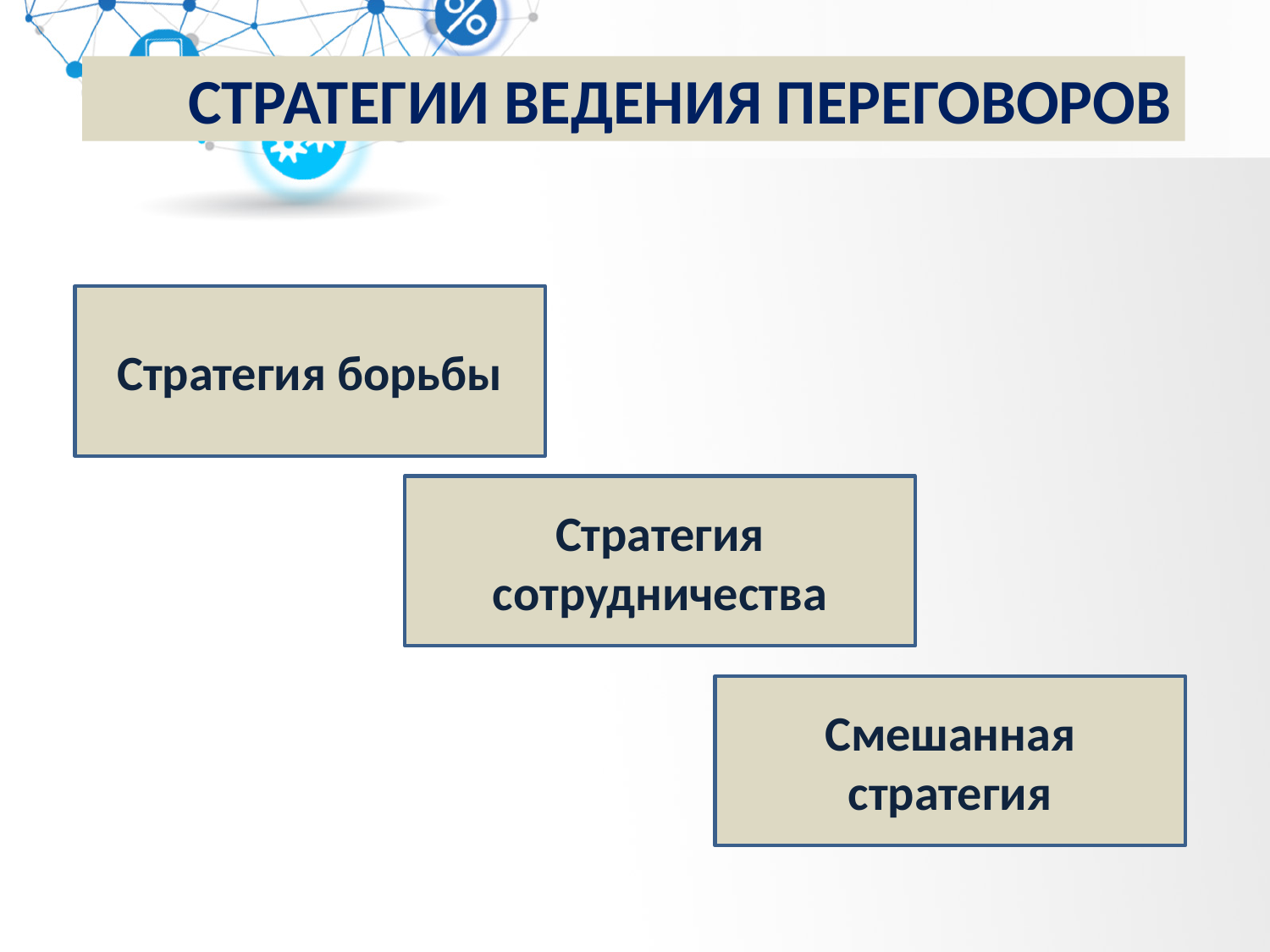

# СТРАТЕГИИ ВЕДЕНИЯ ПЕРЕГОВОРОВ
Стратегия борьбы
Стратегия сотрудничества
Смешанная стратегия